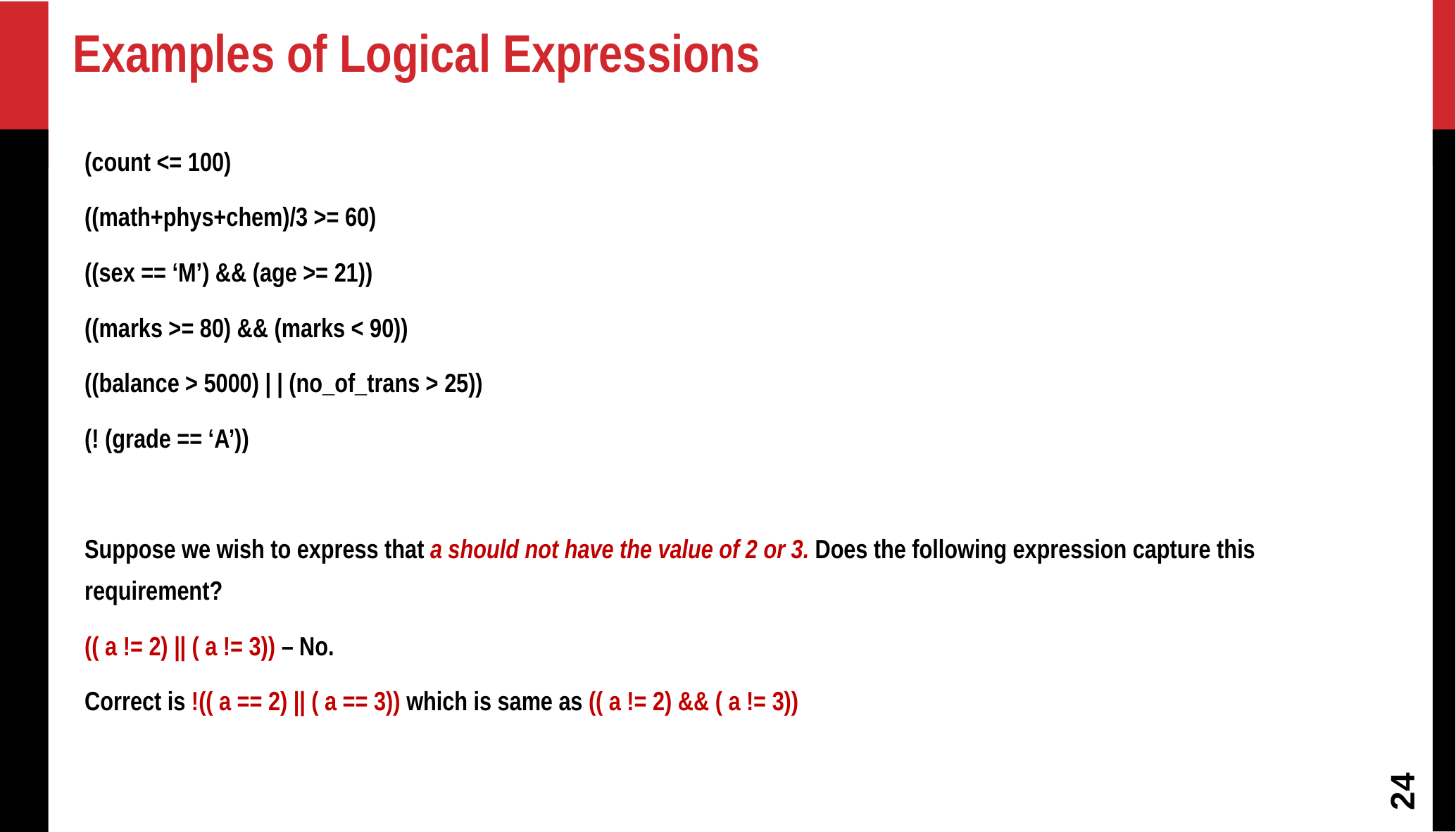

Examples of Logical Expressions
(count <= 100)
((math+phys+chem)/3 >= 60)
((sex == ‘M’) && (age >= 21))
((marks >= 80) && (marks < 90))
((balance > 5000) | | (no_of_trans > 25))
(! (grade == ‘A’))

Suppose we wish to express that a should not have the value of 2 or 3. Does the following expression capture this requirement?
(( a != 2) || ( a != 3)) – No.
Correct is !(( a == 2) || ( a == 3)) which is same as (( a != 2) && ( a != 3))
24